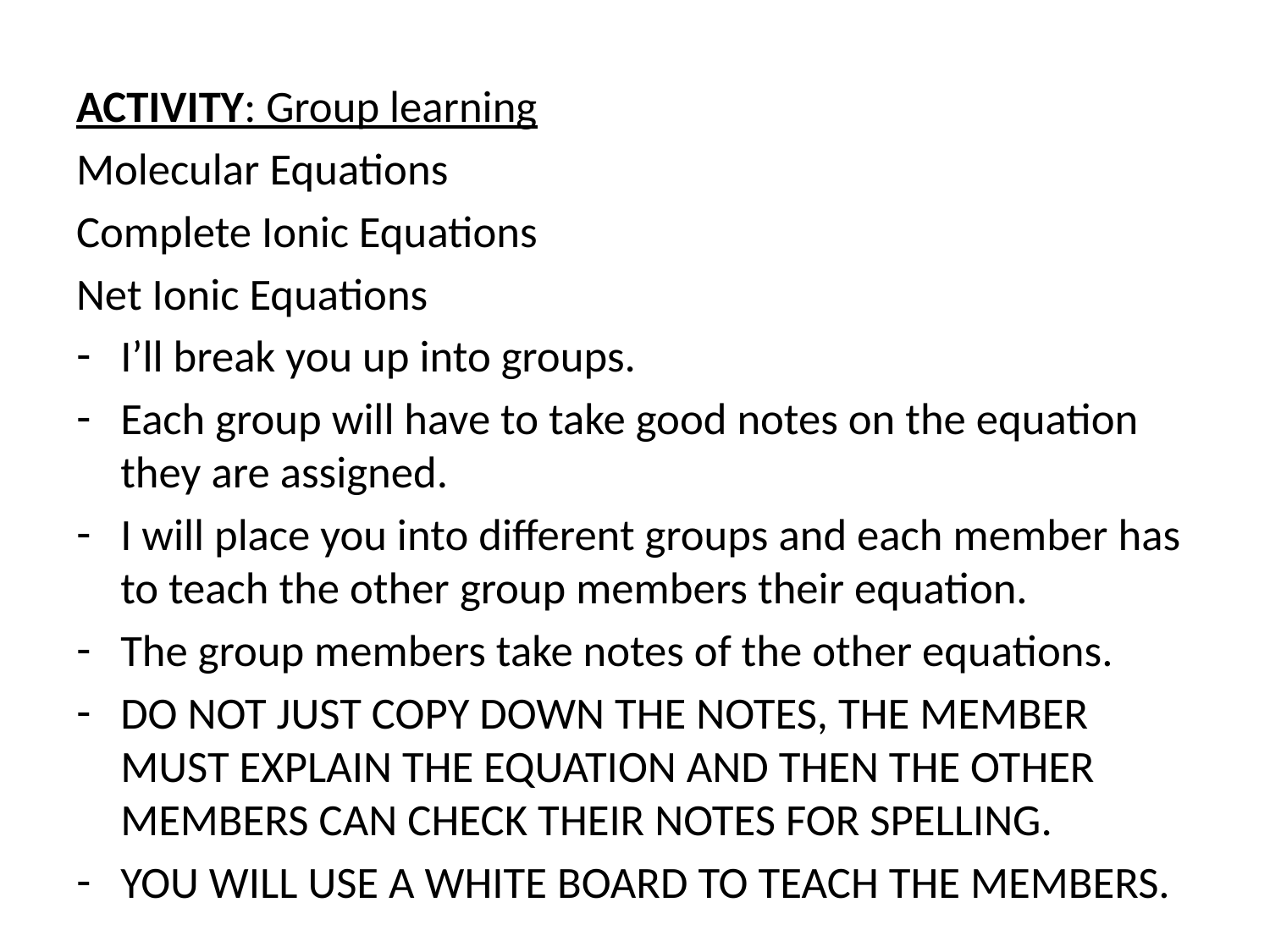

ACTIVITY: Group learning
Molecular Equations
Complete Ionic Equations
Net Ionic Equations
I’ll break you up into groups.
Each group will have to take good notes on the equation they are assigned.
I will place you into different groups and each member has to teach the other group members their equation.
The group members take notes of the other equations.
DO NOT JUST COPY DOWN THE NOTES, THE MEMBER MUST EXPLAIN THE EQUATION AND THEN THE OTHER MEMBERS CAN CHECK THEIR NOTES FOR SPELLING.
YOU WILL USE A WHITE BOARD TO TEACH THE MEMBERS.